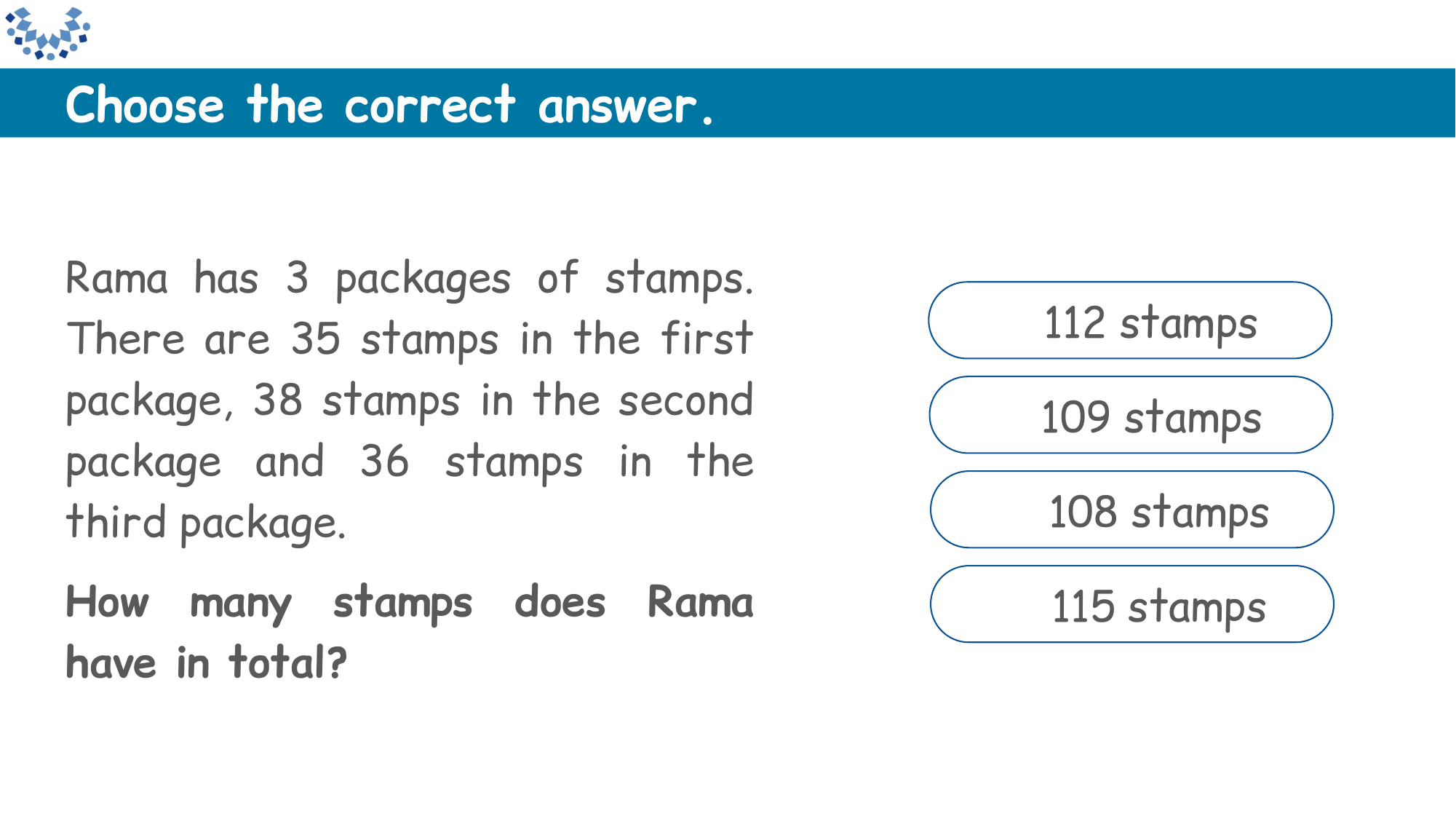

Choose the correct answer.
Rama has 3 packages of stamps. There are 35 stamps in the first package, 38 stamps in the second package and 36 stamps in the third package.
How many stamps does Rama have in total?

112 stamps
109 stamps
108 stamps
115 stamps